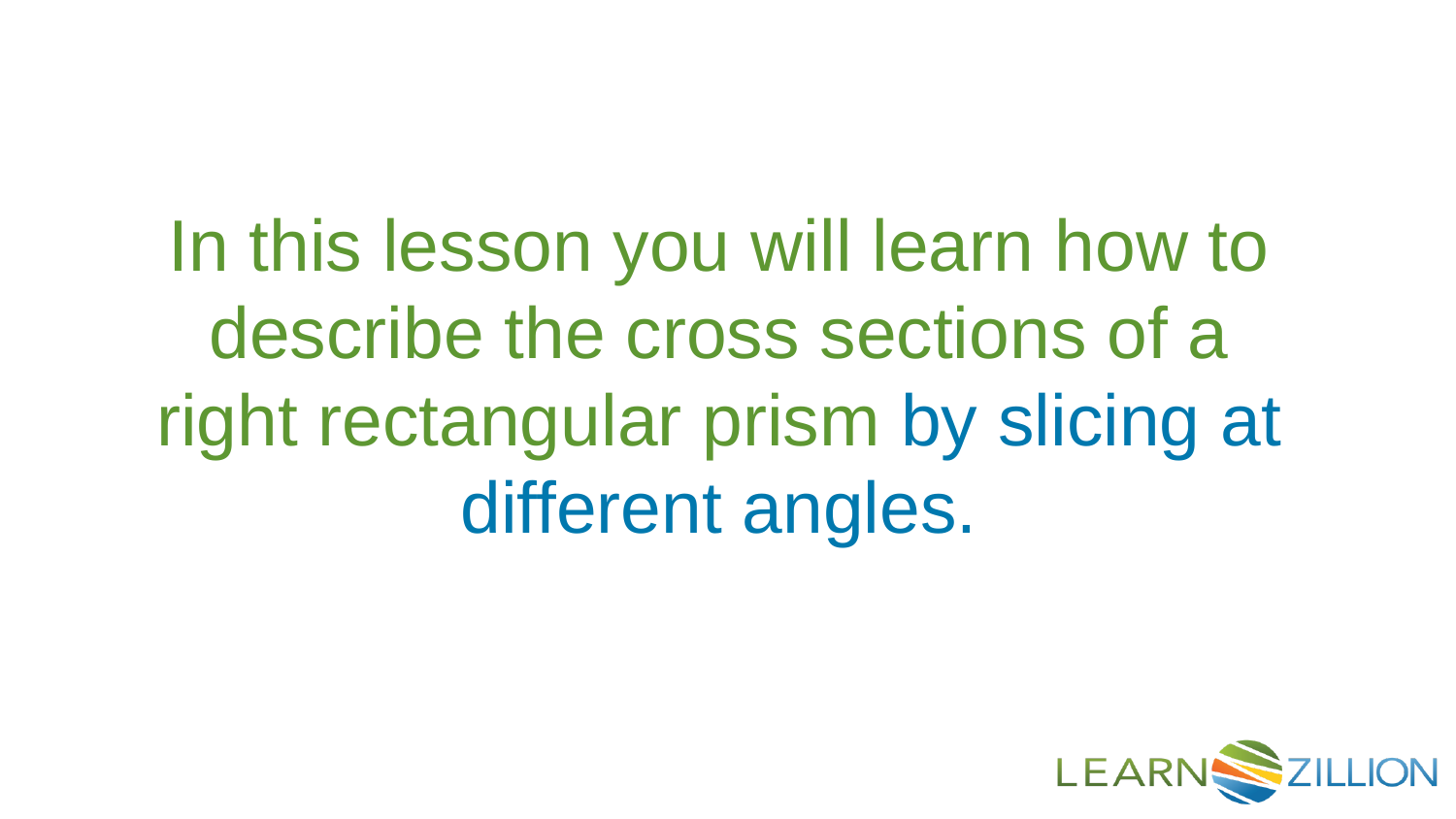

In this lesson you will learn how to describe the cross sections of a right rectangular prism by slicing at different angles.